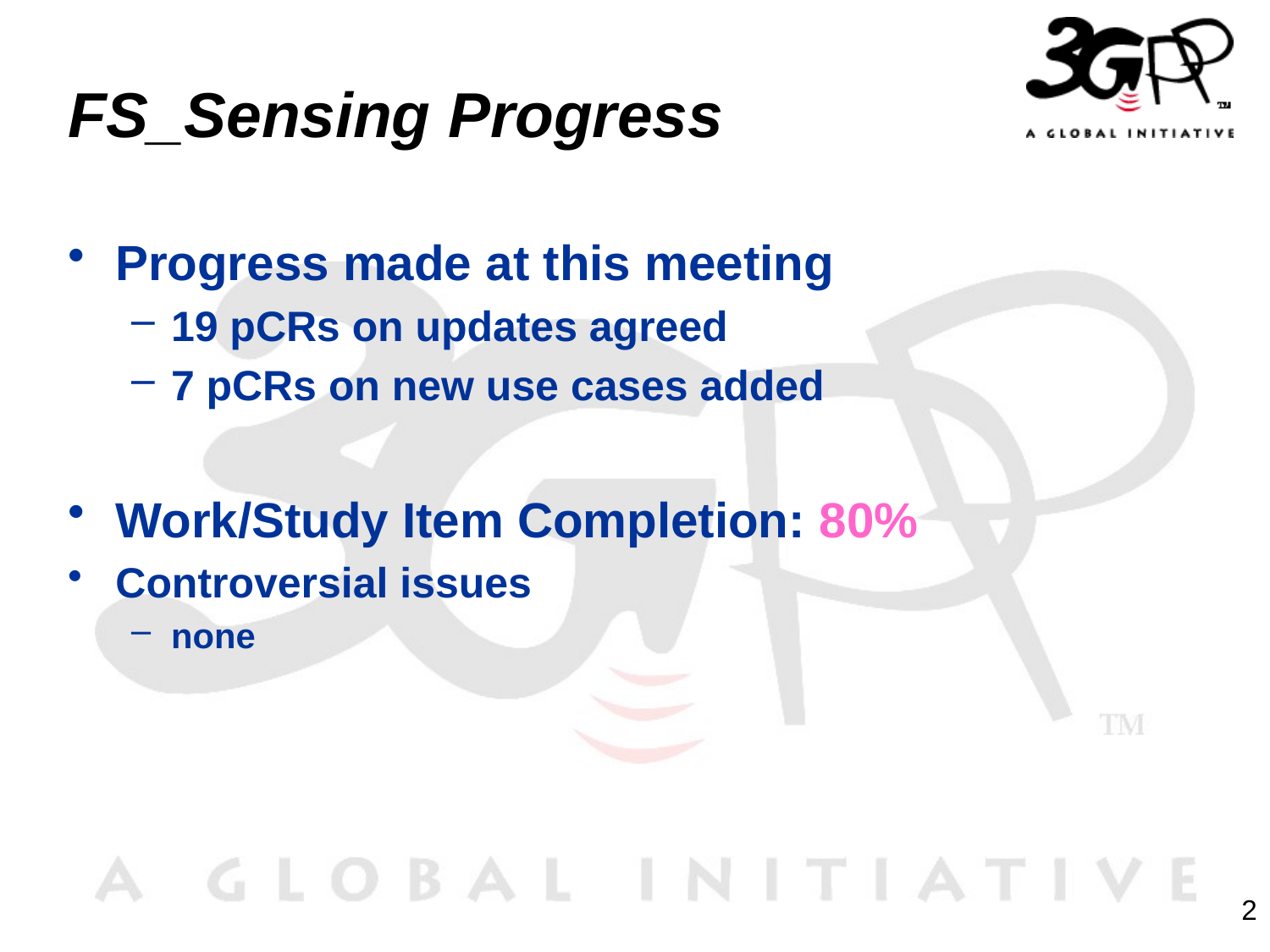

# FS_Sensing Progress

Progress made at this meeting
19 pCRs on updates agreed
7 pCRs on new use cases added

Work/Study Item Completion: 80%
Controversial issues
none

2